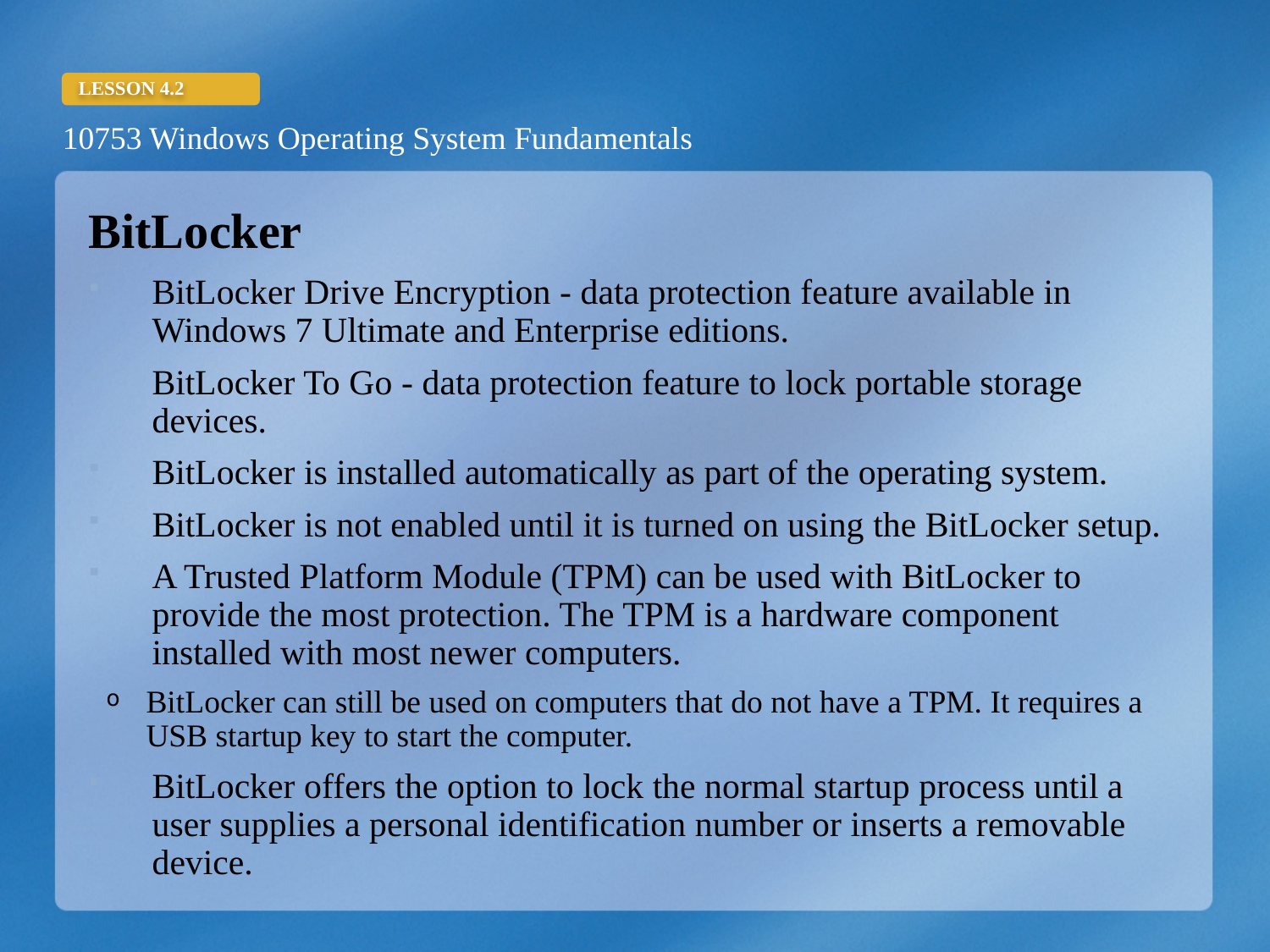

BitLocker
BitLocker Drive Encryption - data protection feature available in Windows 7 Ultimate and Enterprise editions.
BitLocker To Go - data protection feature to lock portable storage devices.
BitLocker is installed automatically as part of the operating system.
BitLocker is not enabled until it is turned on using the BitLocker setup.
A Trusted Platform Module (TPM) can be used with BitLocker to provide the most protection. The TPM is a hardware component installed with most newer computers.
BitLocker can still be used on computers that do not have a TPM. It requires a USB startup key to start the computer.
BitLocker offers the option to lock the normal startup process until a user supplies a personal identification number or inserts a removable device.